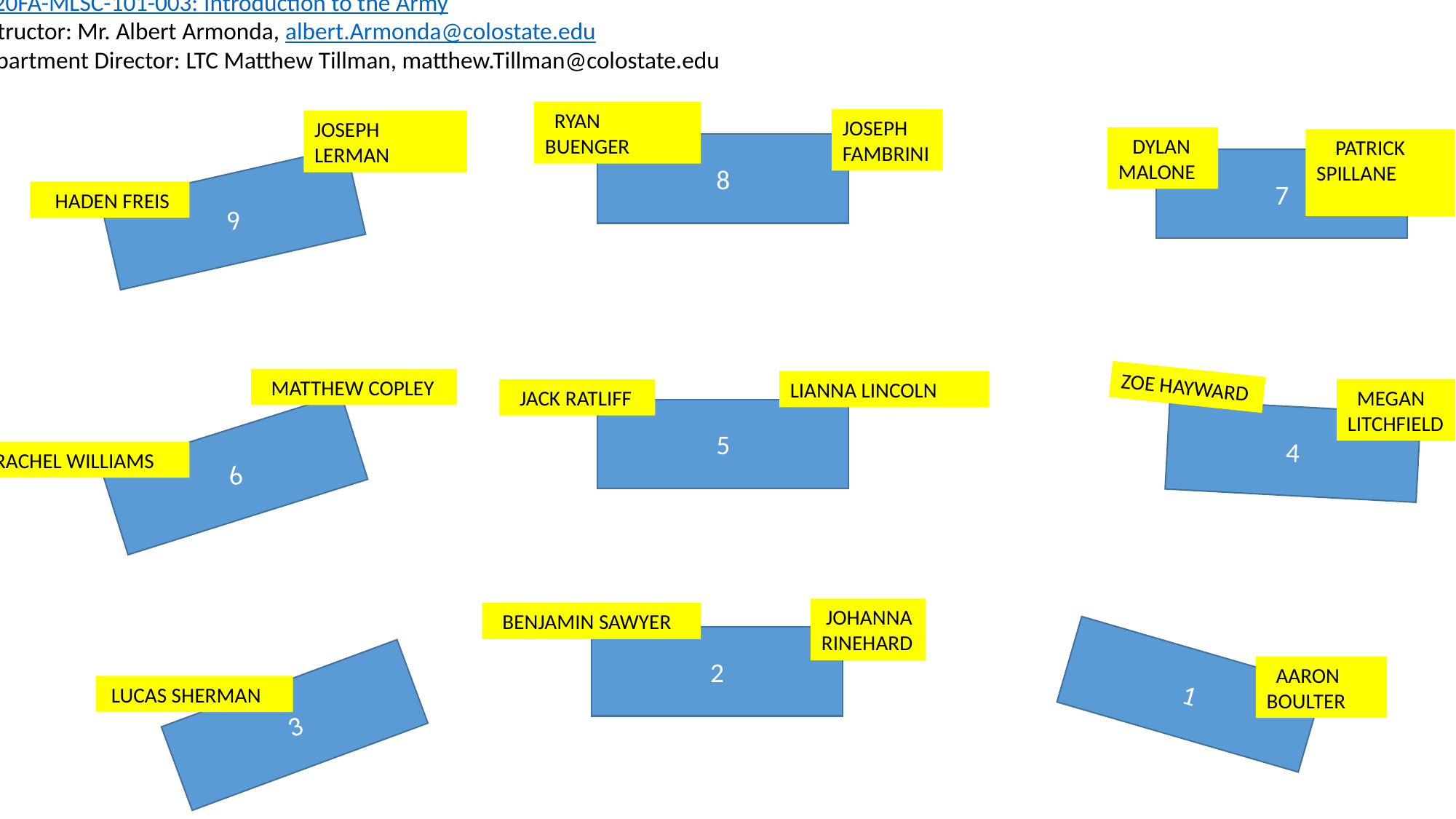

2020FA-MLSC-101-003: Introduction to the Army
Instructor: Mr. Albert Armonda, albert.Armonda@colostate.edu
Department Director: LTC Matthew Tillman, matthew.Tillman@colostate.edu

  RYAN  BUENGER
JOSEPH FAMBRINI
JOSEPH LERMAN
   DYLAN MALONE
    PATRICK SPILLANE
8
7
9
   HADEN FREIS
  MATTHEW COPLEY
ZOE HAYWARD
LIANNA LINCOLN
  MEGAN LITCHFIELD
  JACK RATLIFF
5
4
6
RACHEL WILLIAMS
 JOHANNA RINEHARD
  BENJAMIN SAWYER
2
1
  AARON BOULTER
 LUCAS SHERMAN
3